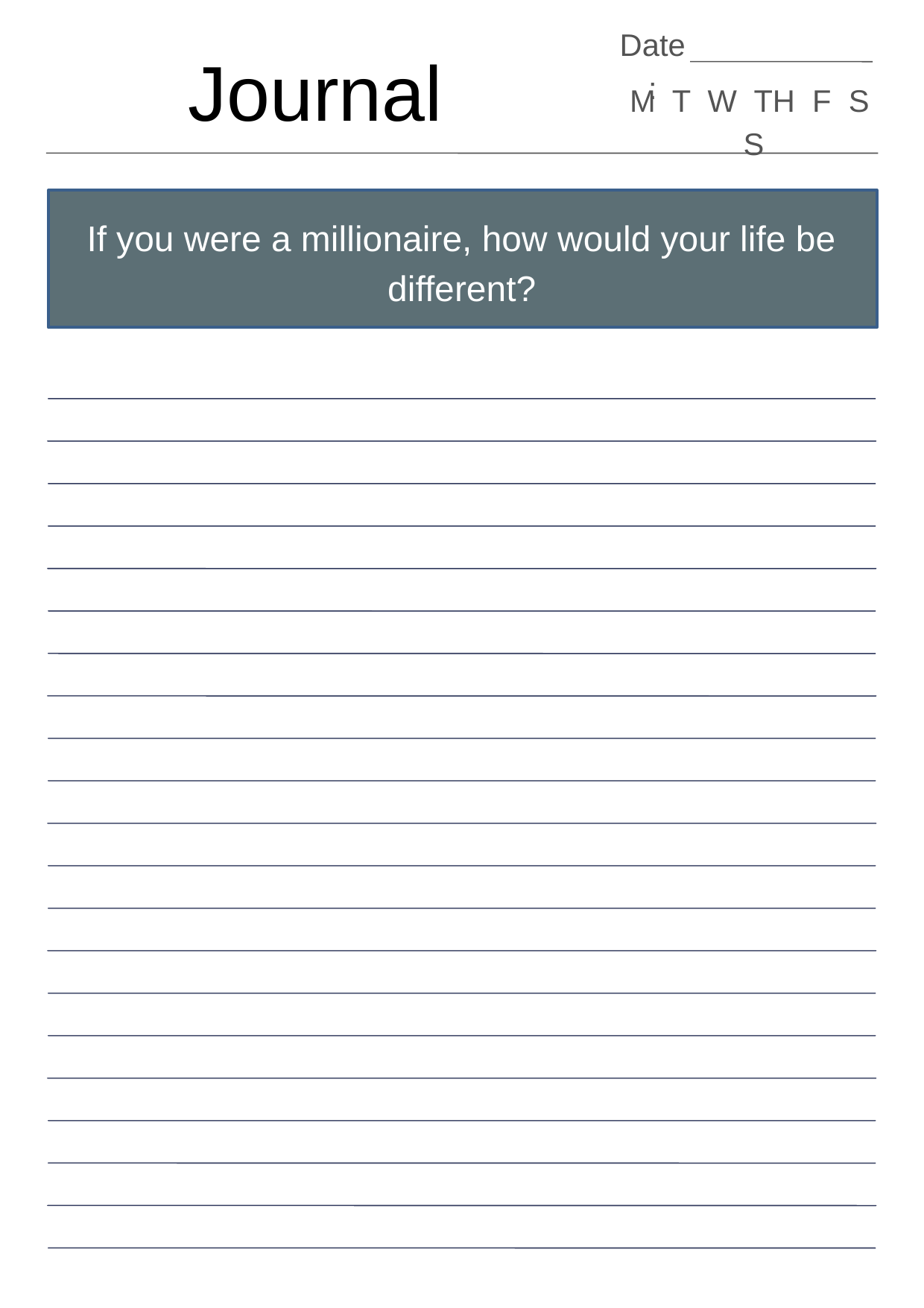

Date:
Journal

M  T  W  TH  F  S  S

If you were a millionaire, how would your life be different?